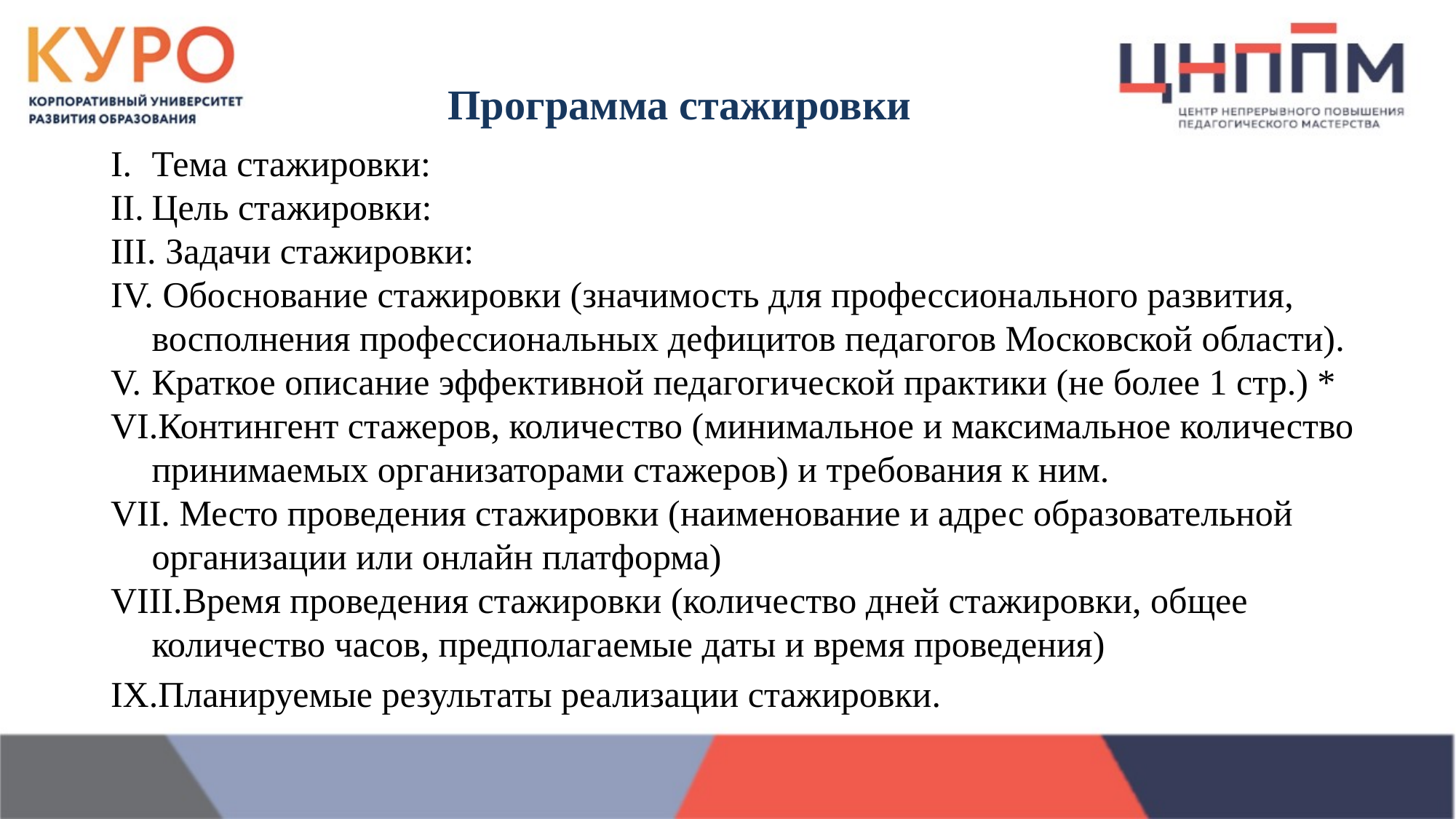

# Программа стажировки
Тема стажировки:
Цель стажировки:
 Задачи стажировки:
 Обоснование стажировки (значимость для профессионального развития, восполнения профессиональных дефицитов педагогов Московской области).
Краткое описание эффективной педагогической практики (не более 1 стр.) *
Контингент стажеров, количество (минимальное и максимальное количество принимаемых организаторами стажеров) и требования к ним.
 Место проведения стажировки (наименование и адрес образовательной организации или онлайн платформа)
Время проведения стажировки (количество дней стажировки, общее количество часов, предполагаемые даты и время проведения)
Планируемые результаты реализации стажировки.